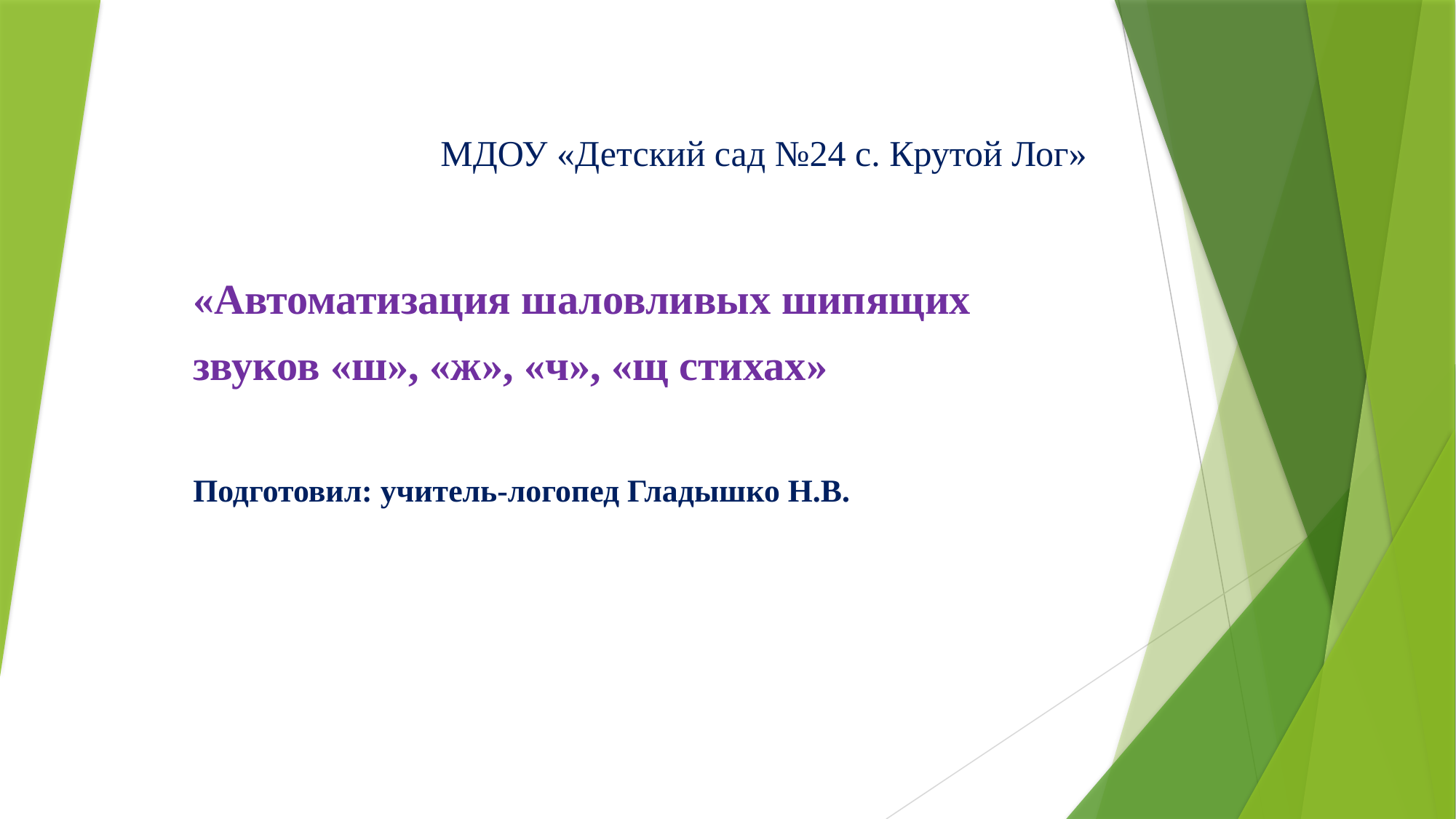

# МДОУ «Детский сад №24 с. Крутой Лог»
«Автоматизация шаловливых шипящих
звуков «ш», «ж», «ч», «щ стихах»

Подготовил: учитель-логопед Гладышко Н.В.